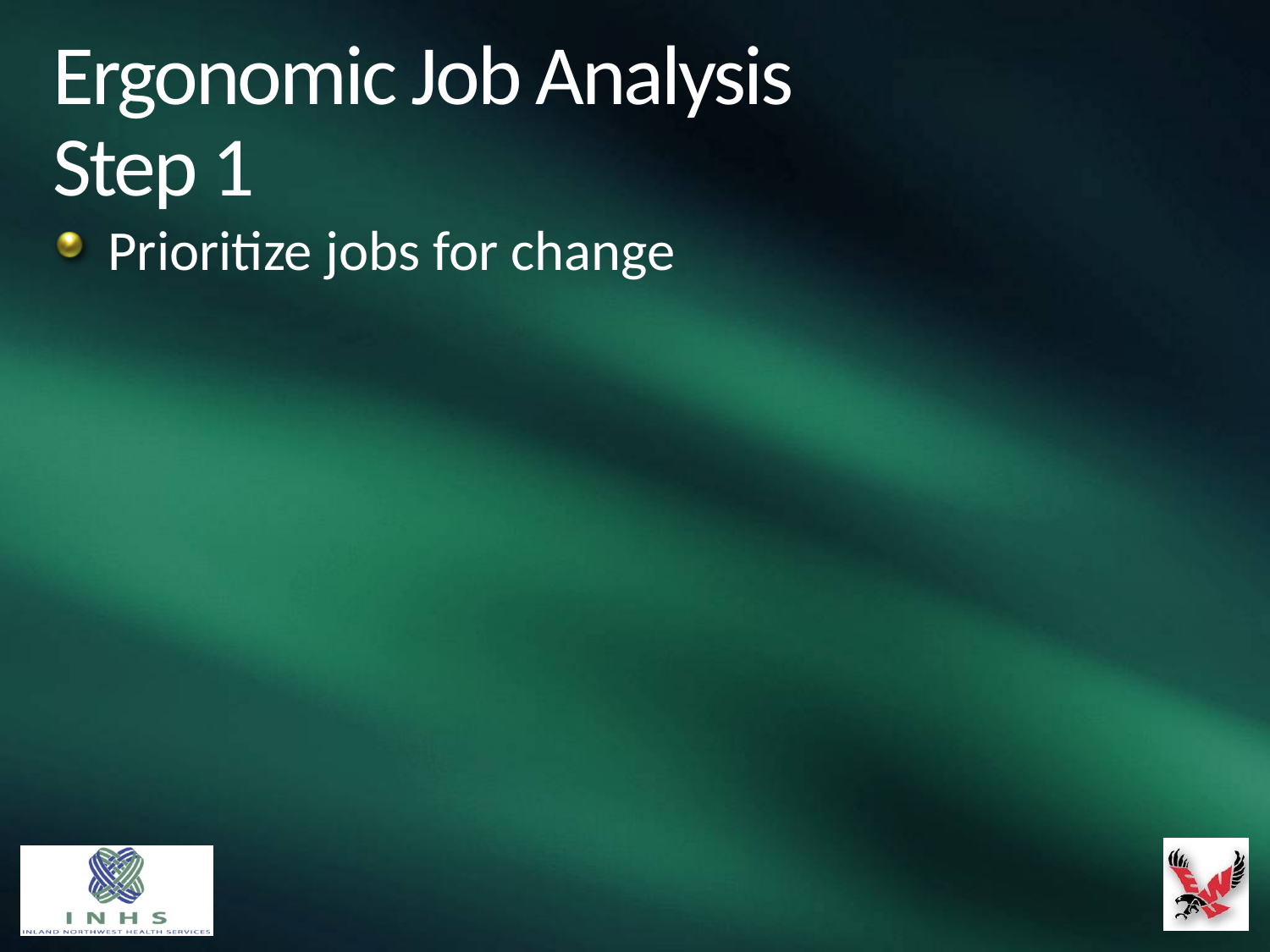

# Ergonomic Job Analysis Step 1
Prioritize jobs for change